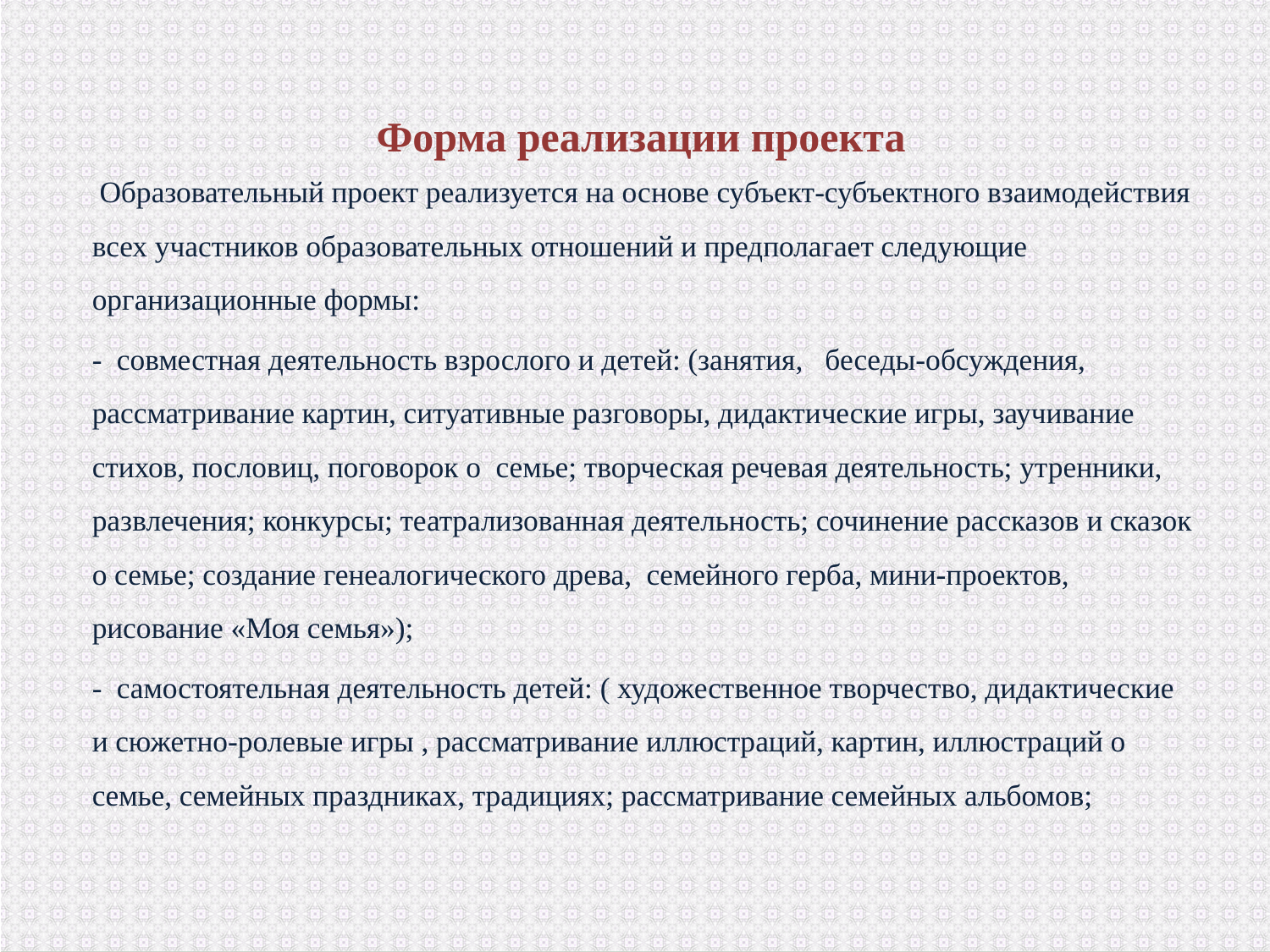

# Форма реализации проекта
 Образовательный проект реализуется на основе субъект-субъектного взаимодействия всех участников образовательных отношений и предполагает следующие организационные формы:
-  совместная деятельность взрослого и детей: (занятия,   беседы-обсуждения, рассматривание картин, ситуативные разговоры, дидактические игры, заучивание стихов, пословиц, поговорок о  семье; творческая речевая деятельность; утренники, развлечения; конкурсы; театрализованная деятельность; сочинение рассказов и сказок о семье; создание генеалогического древа,  семейного герба, мини-проектов,  рисование «Моя семья»);
-  самостоятельная деятельность детей: ( художественное творчество, дидактические и сюжетно-ролевые игры , рассматривание иллюстраций, картин, иллюстраций о семье, семейных праздниках, традициях; рассматривание семейных альбомов;